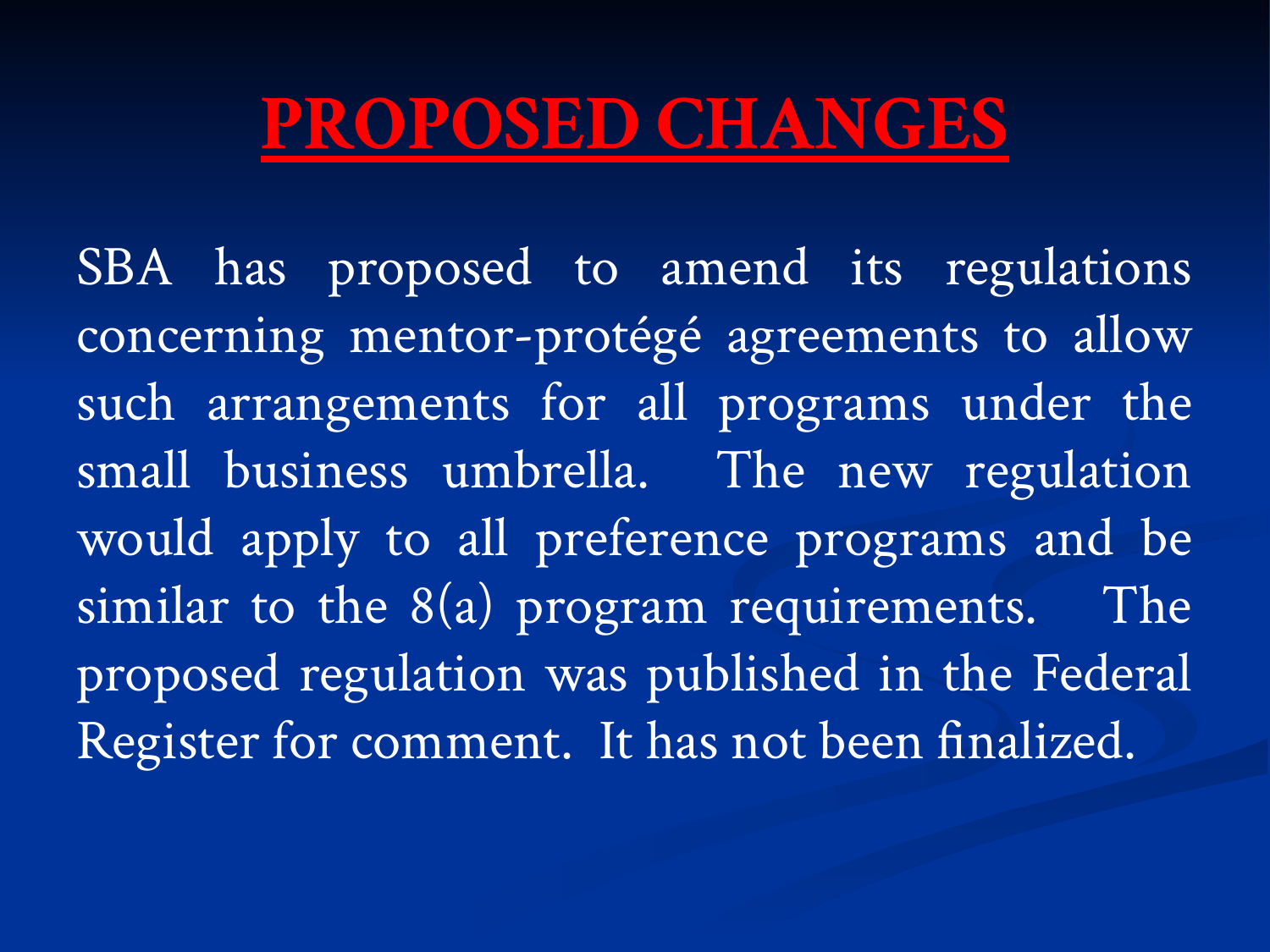

# PROPOSED CHANGES
SBA has proposed to amend its regulations concerning mentor-protégé agreements to allow such arrangements for all programs under the small business umbrella.  The new regulation would apply to all preference programs and be similar to the 8(a) program requirements.   The proposed regulation was published in the Federal Register for comment.  It has not been finalized.